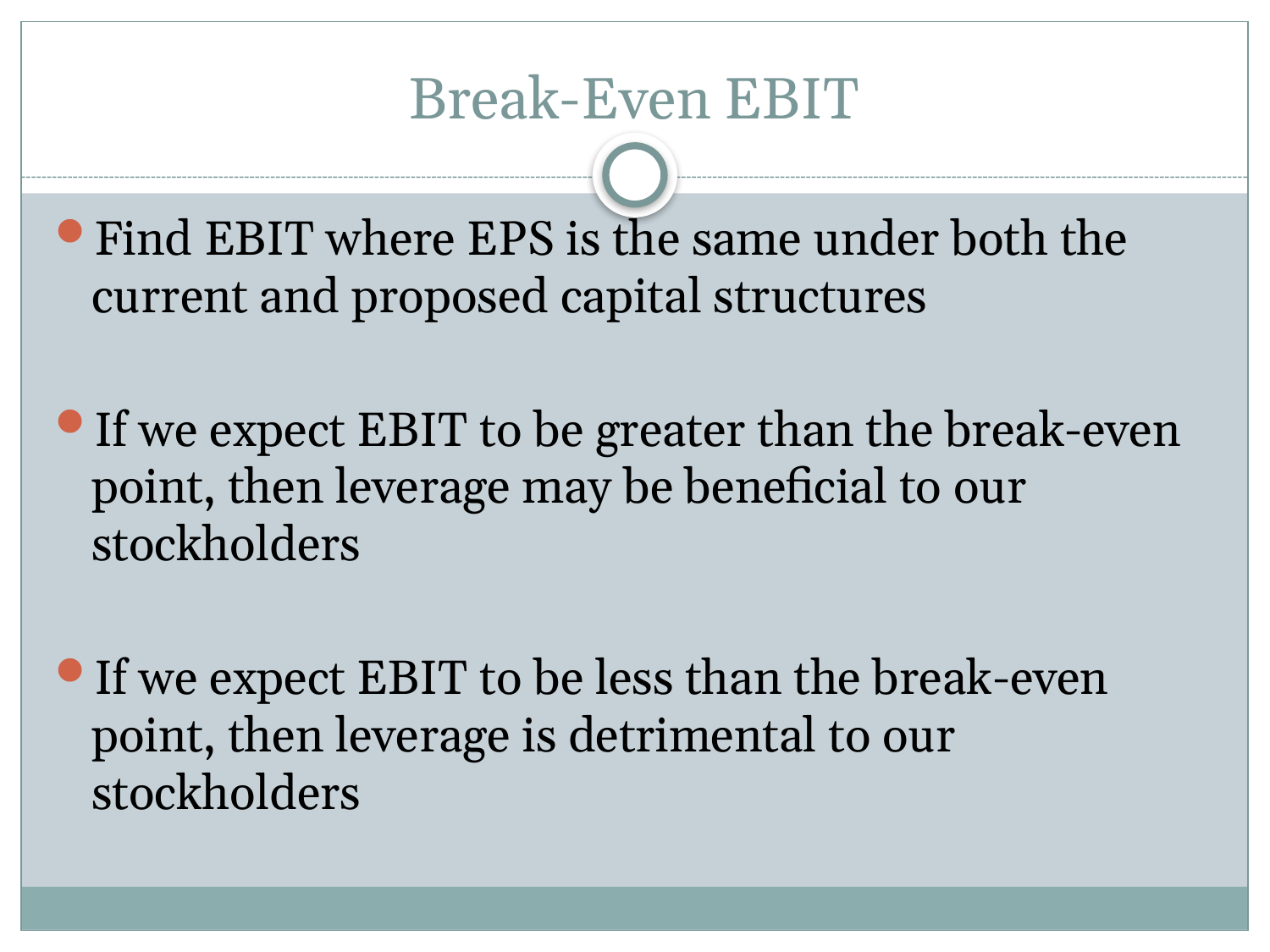

# Break-Even EBIT
Find EBIT where EPS is the same under both the current and proposed capital structures

If we expect EBIT to be greater than the break-even point, then leverage may be beneficial to our stockholders

If we expect EBIT to be less than the break-even point, then leverage is detrimental to our stockholders